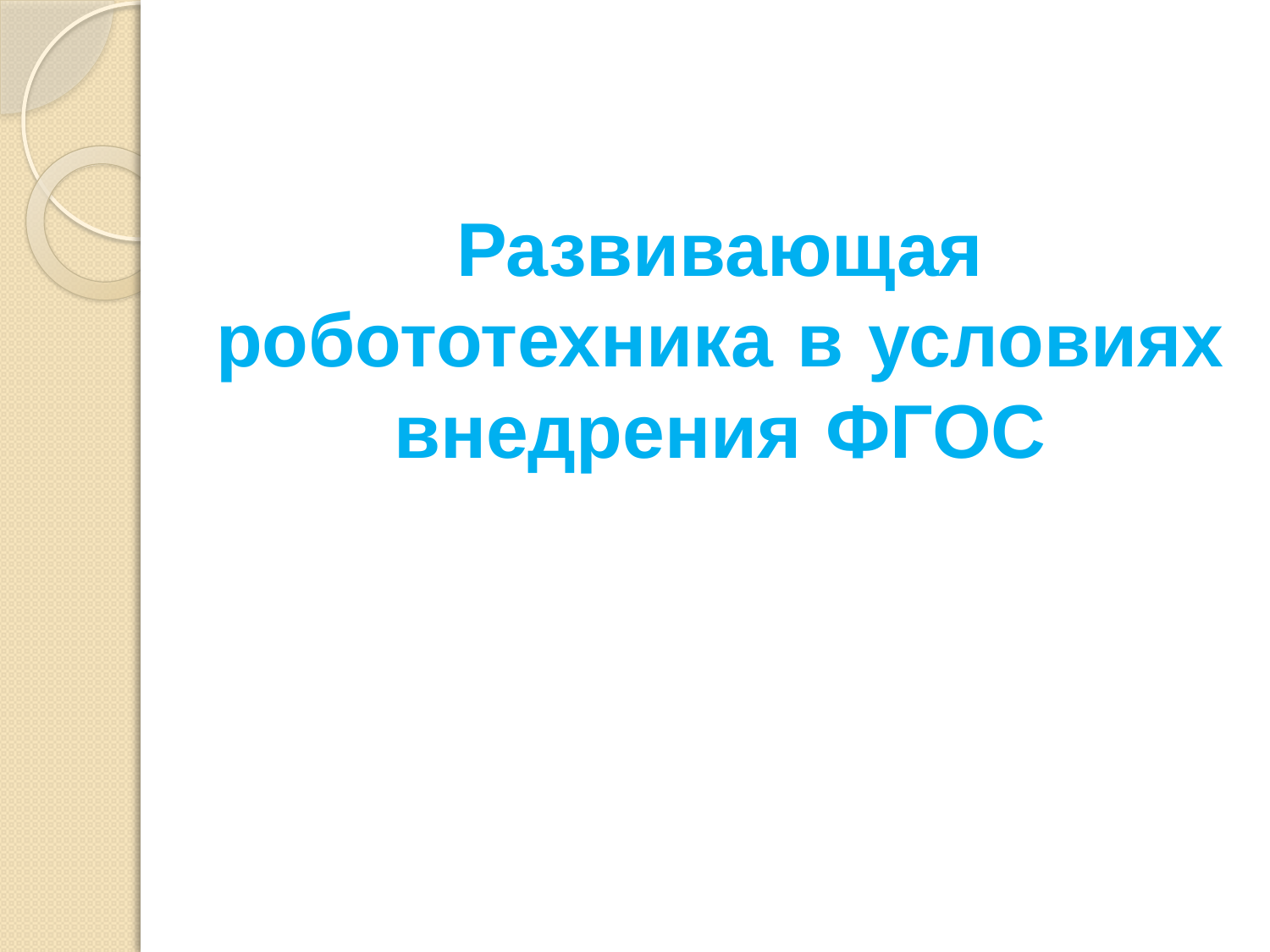

# Развивающая робототехника в условиях внедрения ФГОС